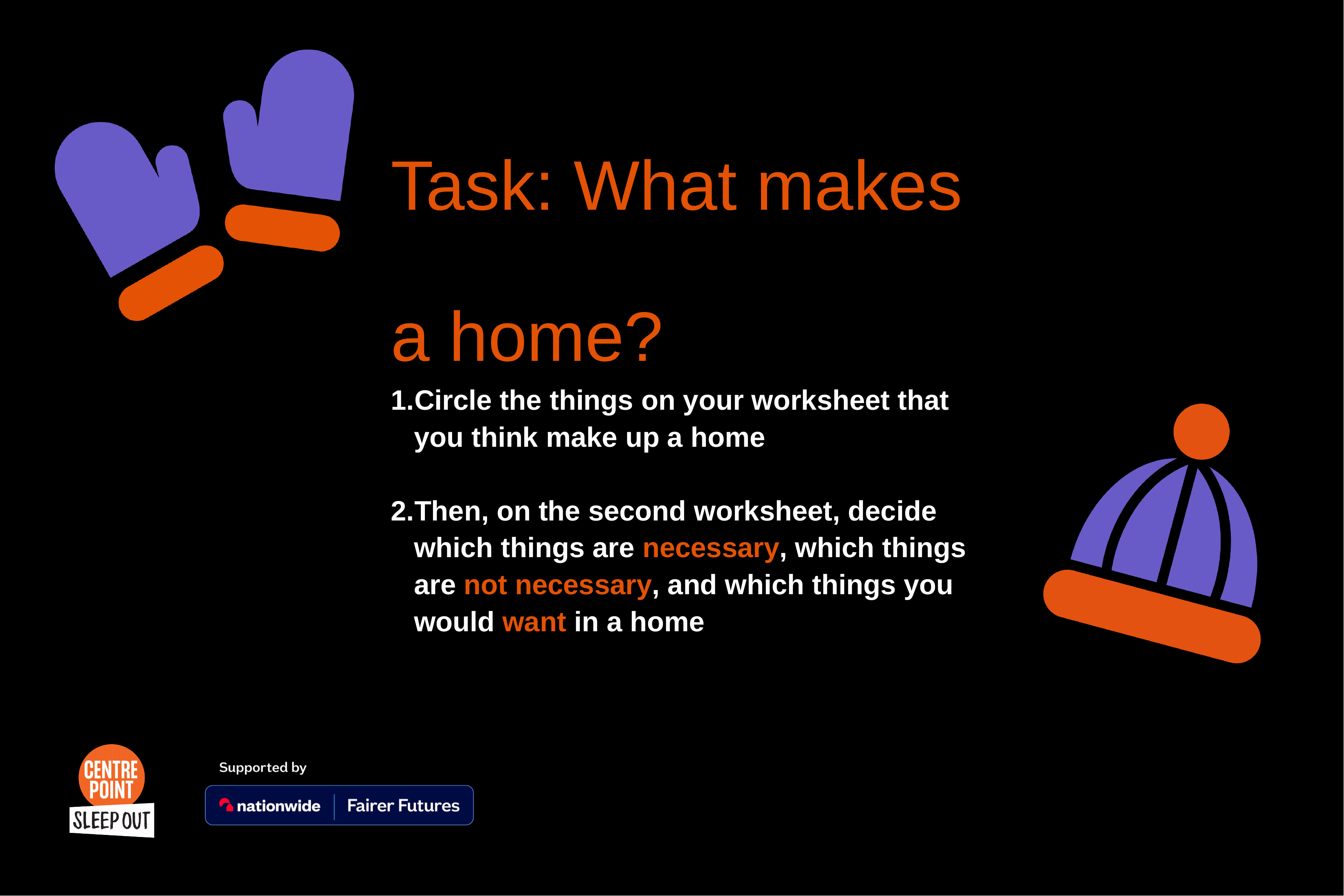

# Task: What makes a home?
Circle the things on your worksheet that you think make up a home

Then, on the second worksheet, decide which things are necessary, which things are not necessary, and which things you would want in a home